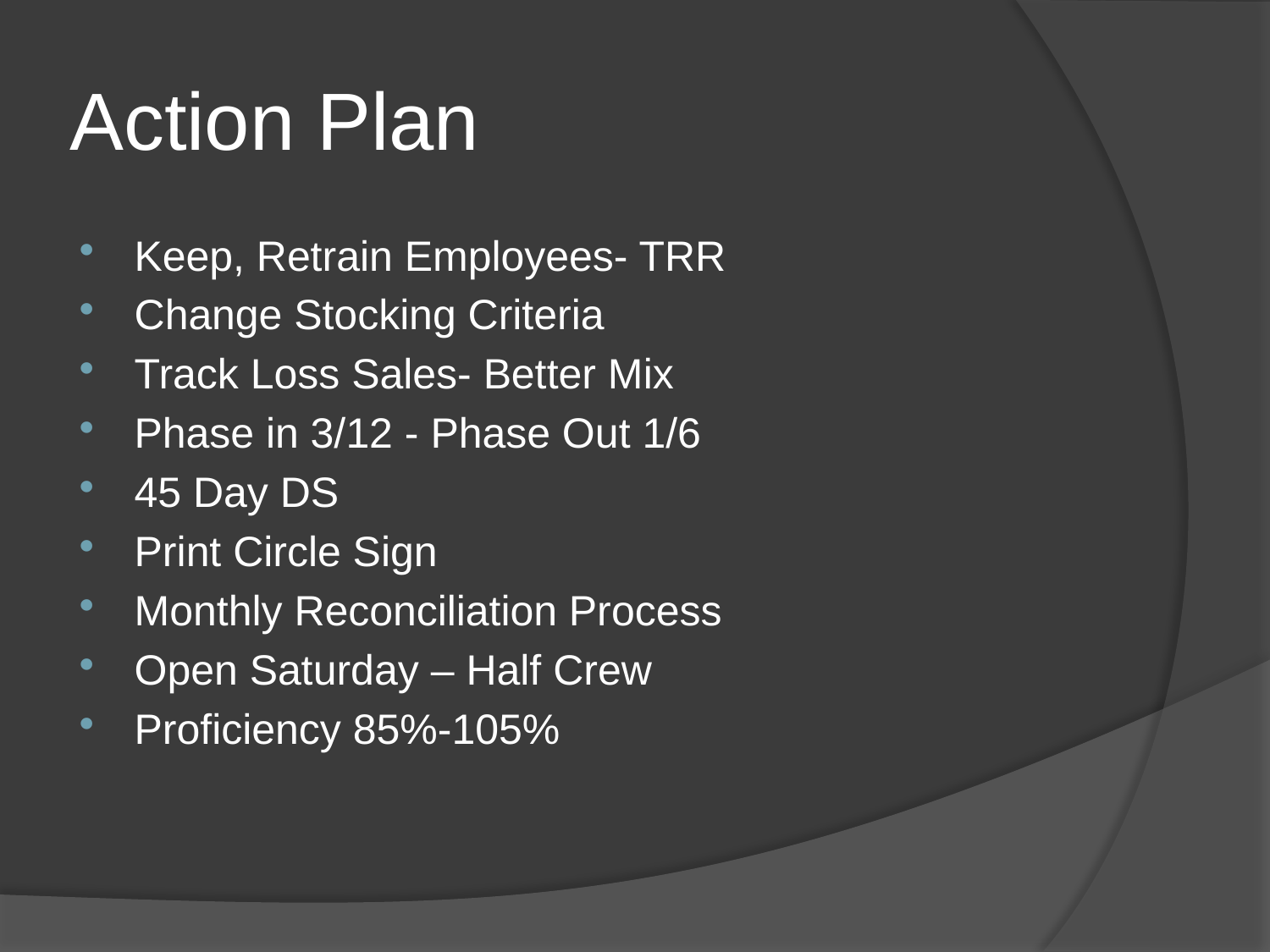

# Action Plan
Keep, Retrain Employees- TRR
Change Stocking Criteria
Track Loss Sales- Better Mix
Phase in 3/12 - Phase Out 1/6
45 Day DS
Print Circle Sign
Monthly Reconciliation Process
Open Saturday – Half Crew
Proficiency 85%-105%